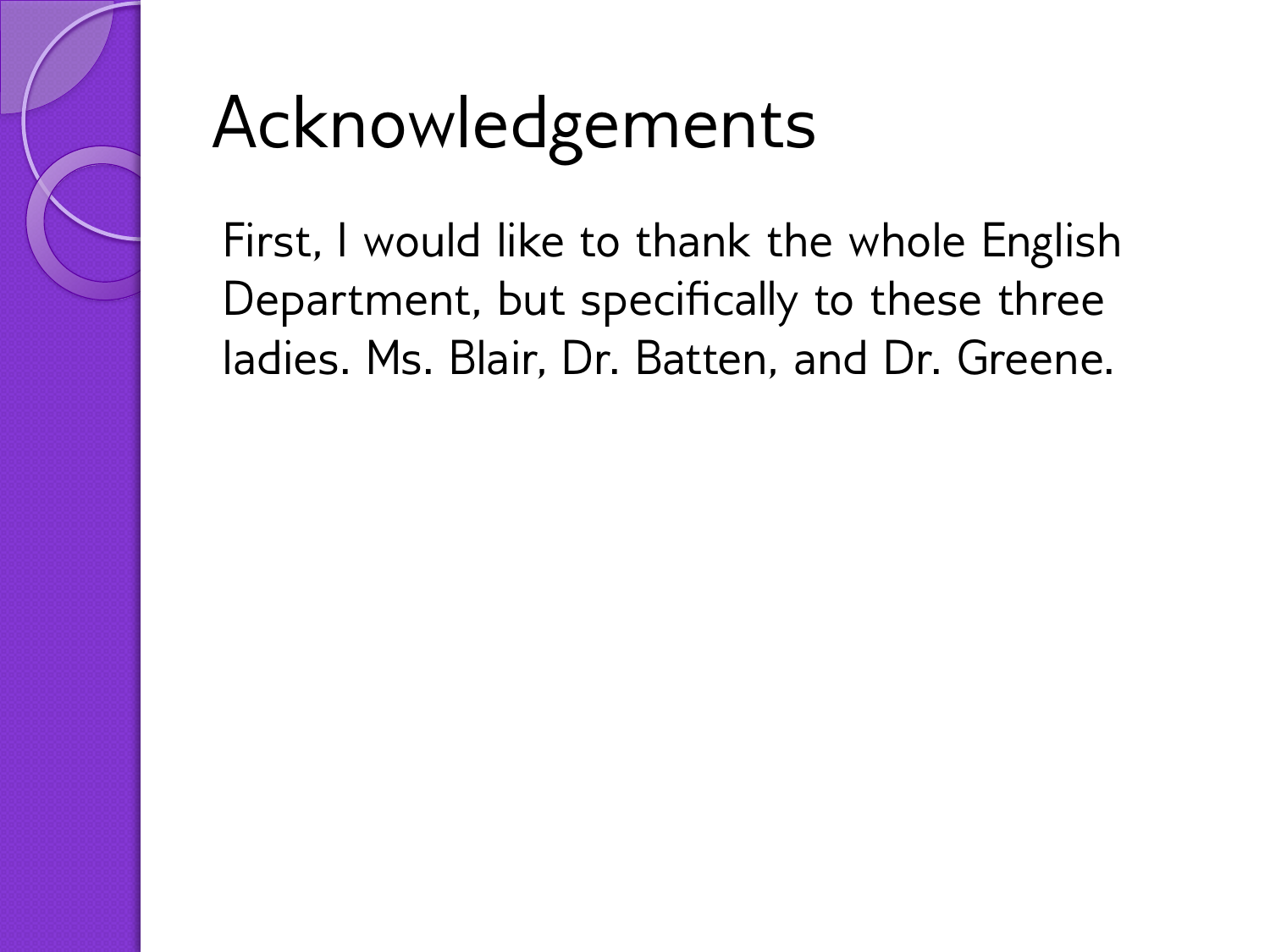

# Acknowledgements
First, I would like to thank the whole English Department, but specifically to these three ladies. Ms. Blair, Dr. Batten, and Dr. Greene.